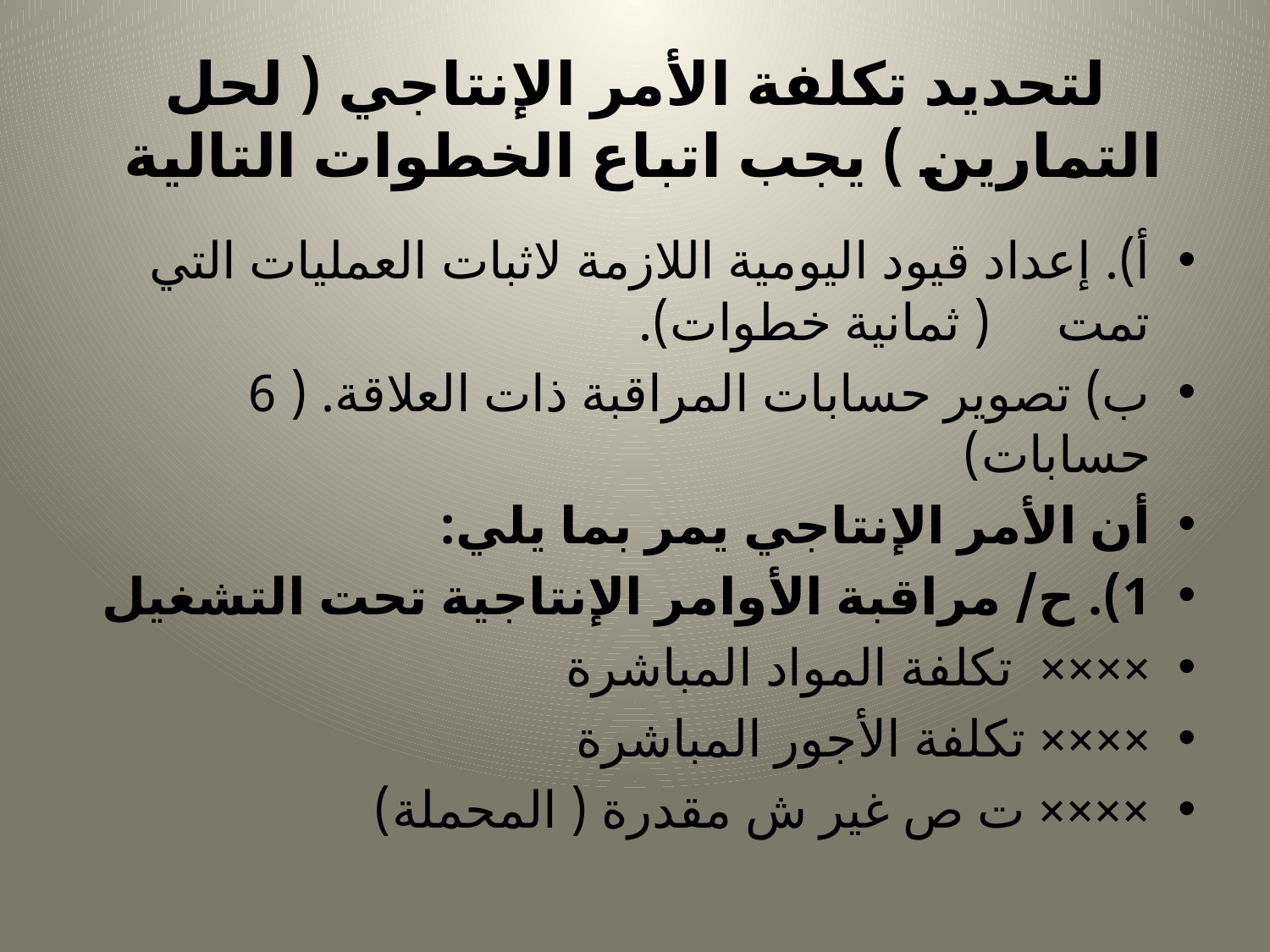

# لتحديد تكلفة الأمر الإنتاجي ( لحل التمارين ) يجب اتباع الخطوات التالية
أ). إعداد قيود اليومية اللازمة لاثبات العمليات التي تمت     ( ثمانية خطوات).
ب) تصوير حسابات المراقبة ذات العلاقة. ( 6 حسابات)
أن الأمر الإنتاجي يمر بما يلي:
1). ح/ مراقبة الأوامر الإنتاجية تحت التشغيل
××××  تكلفة المواد المباشرة
×××× تكلفة الأجور المباشرة
×××× ت ص غير ش مقدرة ( المحملة)